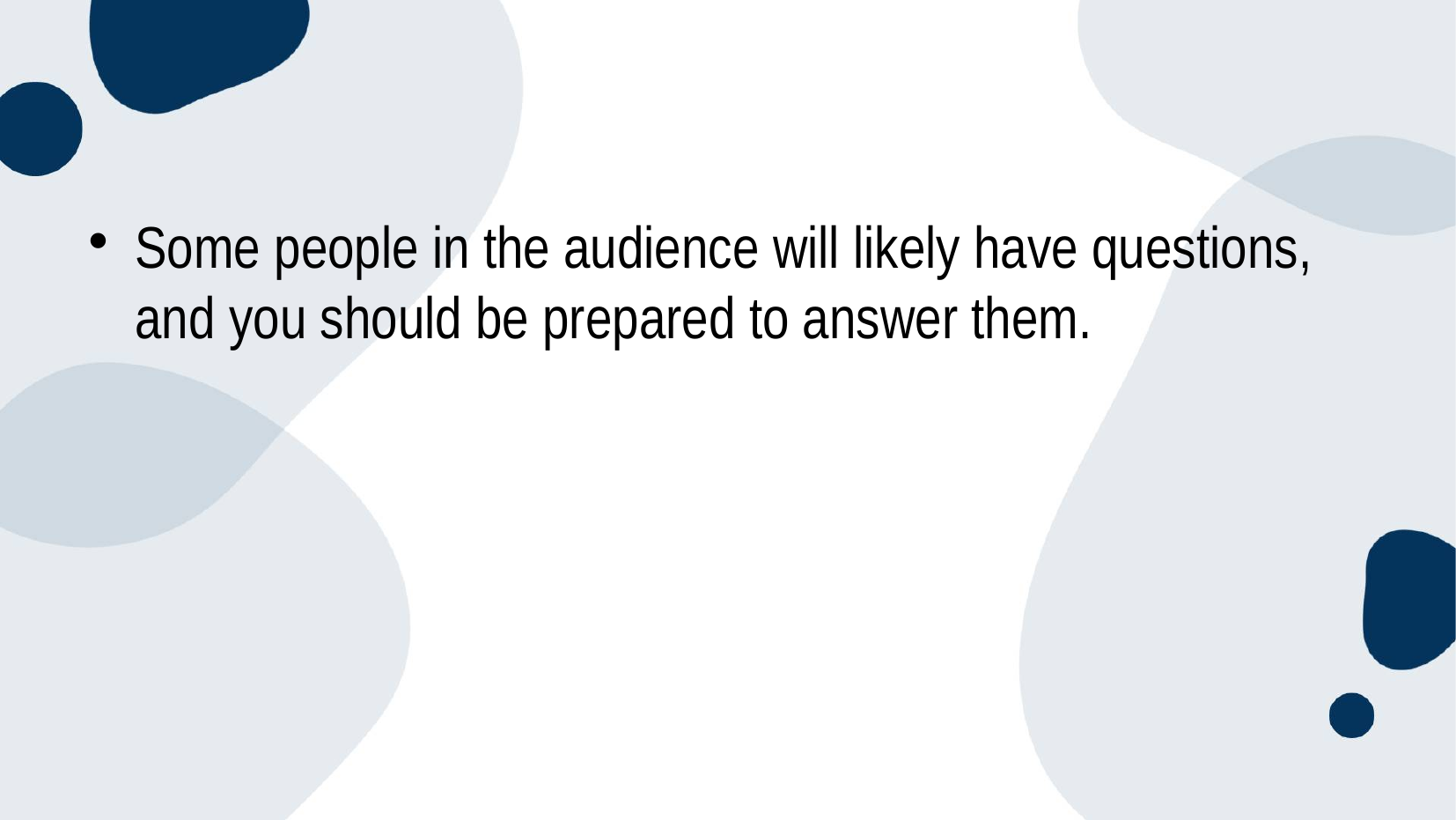

#
Some people in the audience will likely have questions, and you should be prepared to answer them.